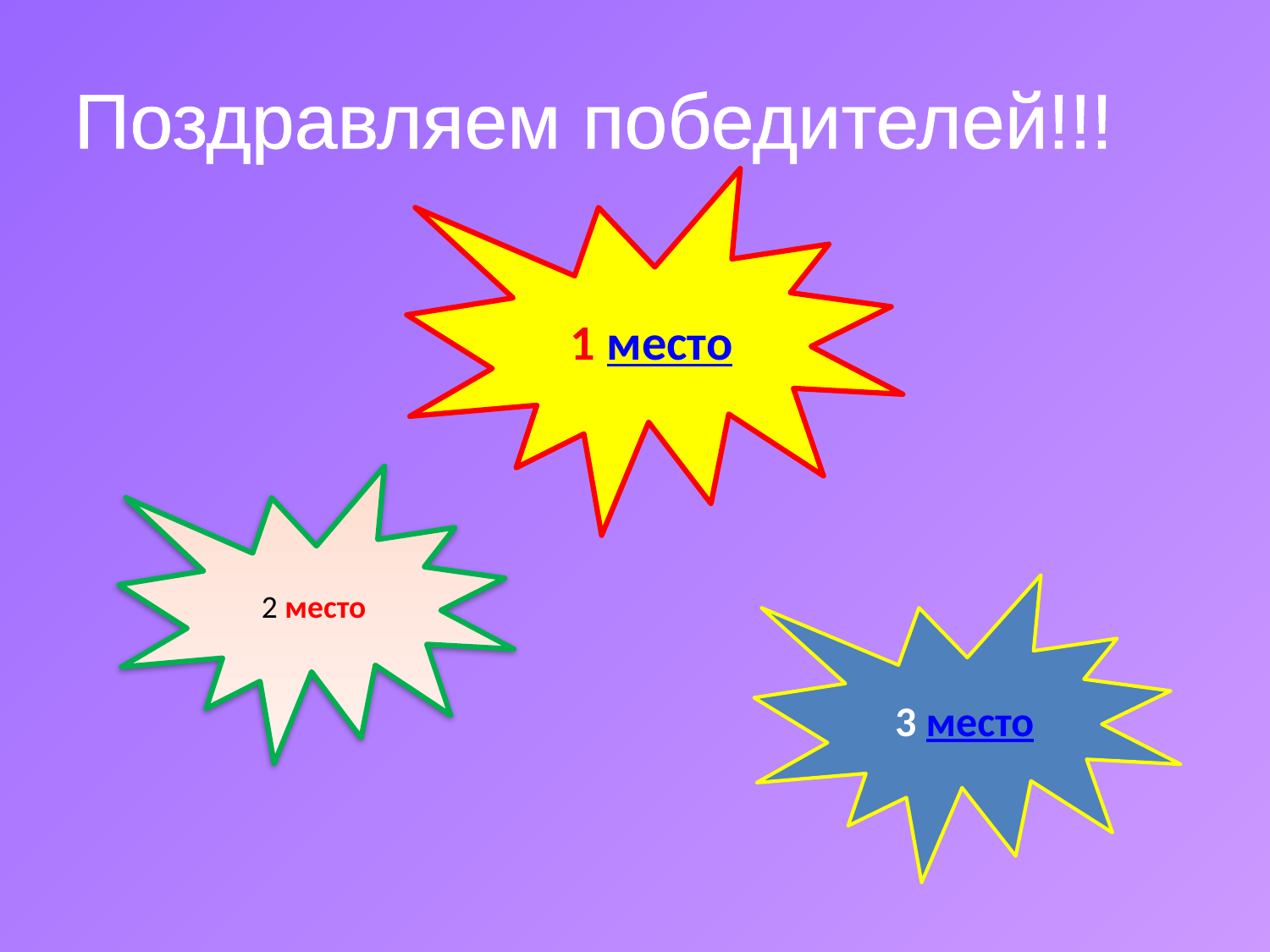

# Поздравляем победителей!!!
1 место
2 место
3 место